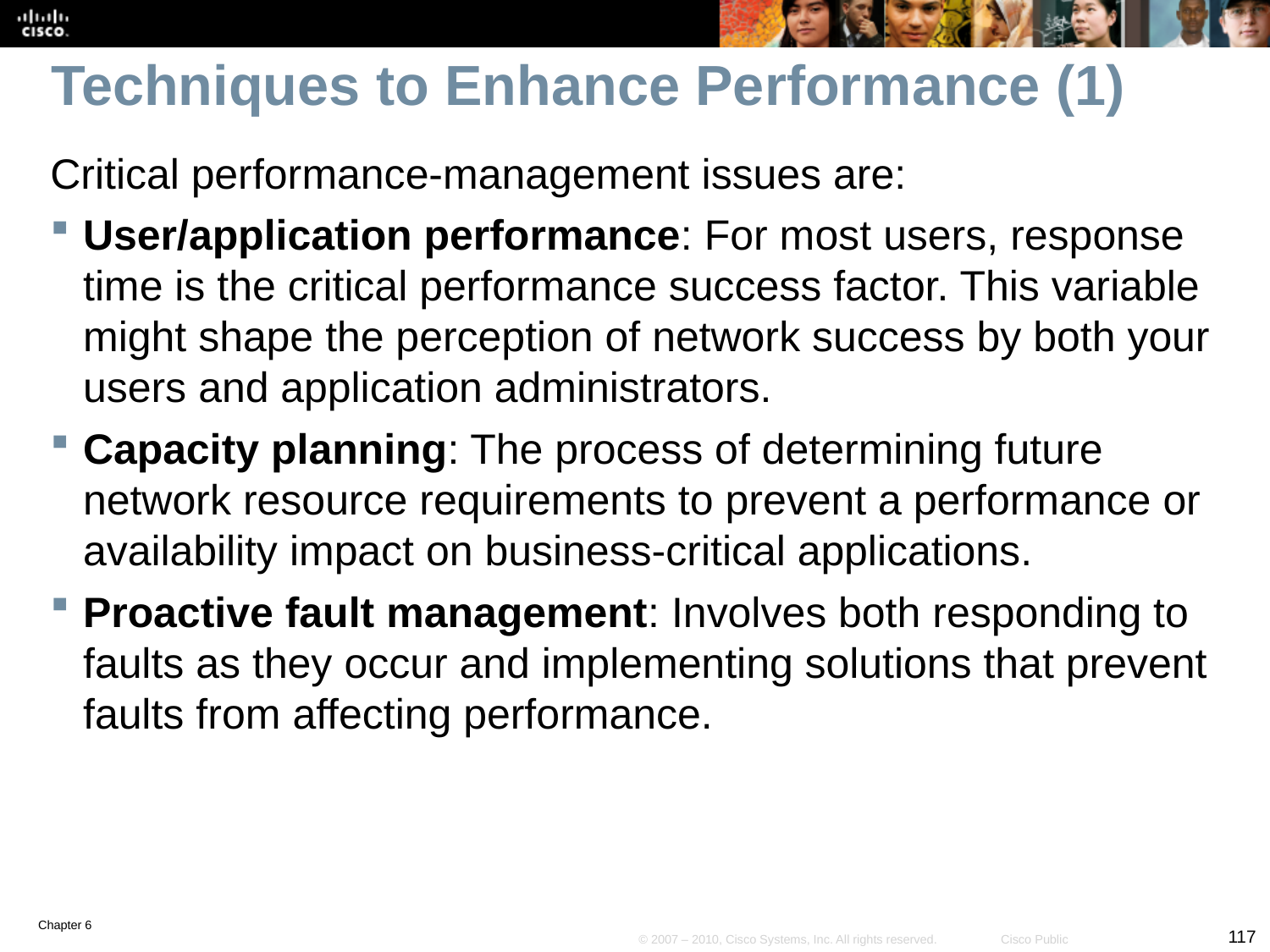

# Techniques to Enhance Performance (1)
Critical performance-management issues are:
User/application performance: For most users, response time is the critical performance success factor. This variable might shape the perception of network success by both your users and application administrators.
Capacity planning: The process of determining future network resource requirements to prevent a performance or availability impact on business-critical applications.
Proactive fault management: Involves both responding to faults as they occur and implementing solutions that prevent faults from affecting performance.